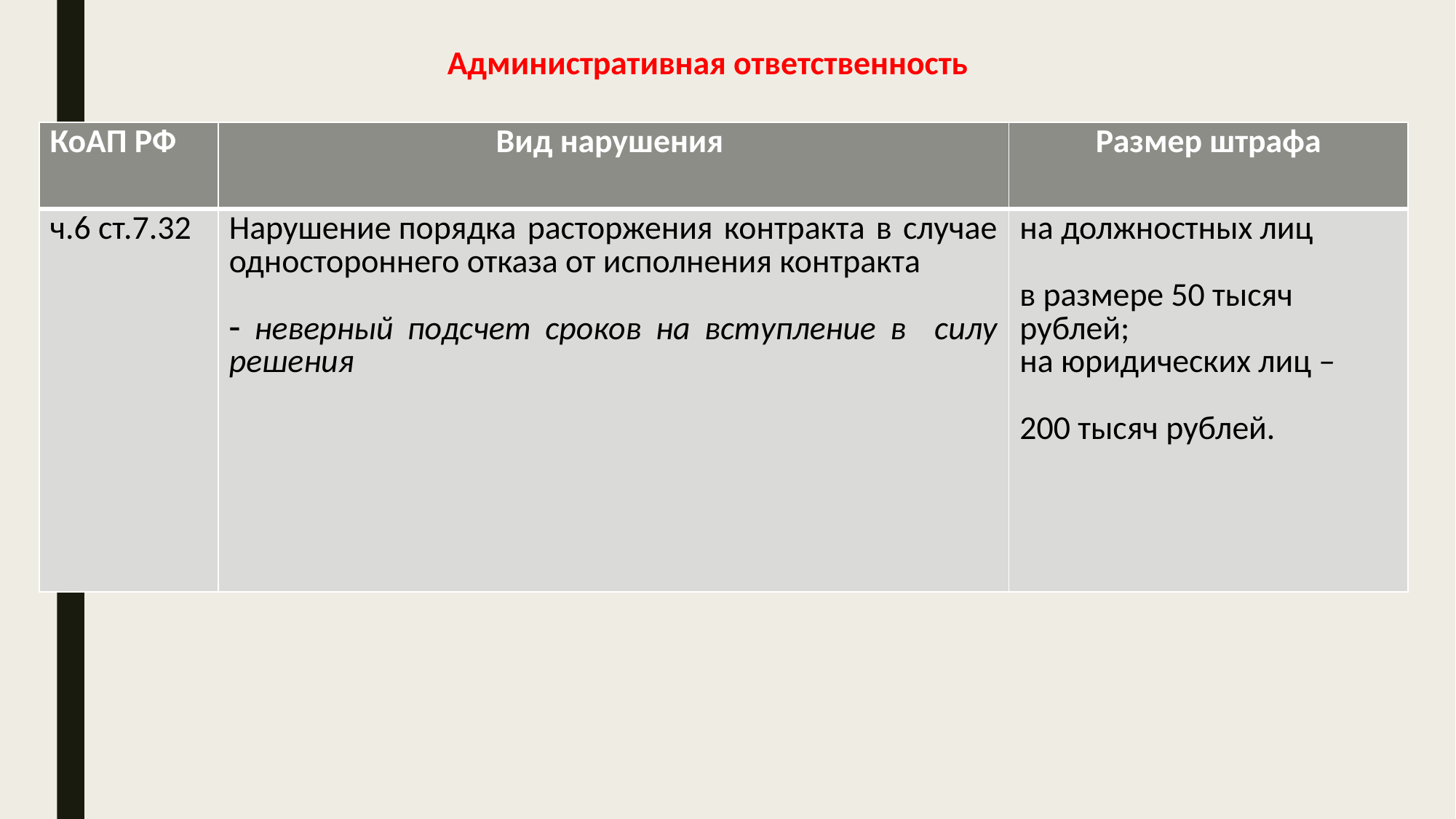

Административная ответственность

| КоАП РФ | Вид нарушения | Размер штрафа |
| --- | --- | --- |
| ч.6 ст.7.32 | Нарушение порядка расторжения контракта в случае одностороннего отказа от исполнения контракта неверный подсчет сроков на вступление в силу решения | на должностных лиц в размере 50 тысяч рублей; на юридических лиц – 200 тысяч рублей. |